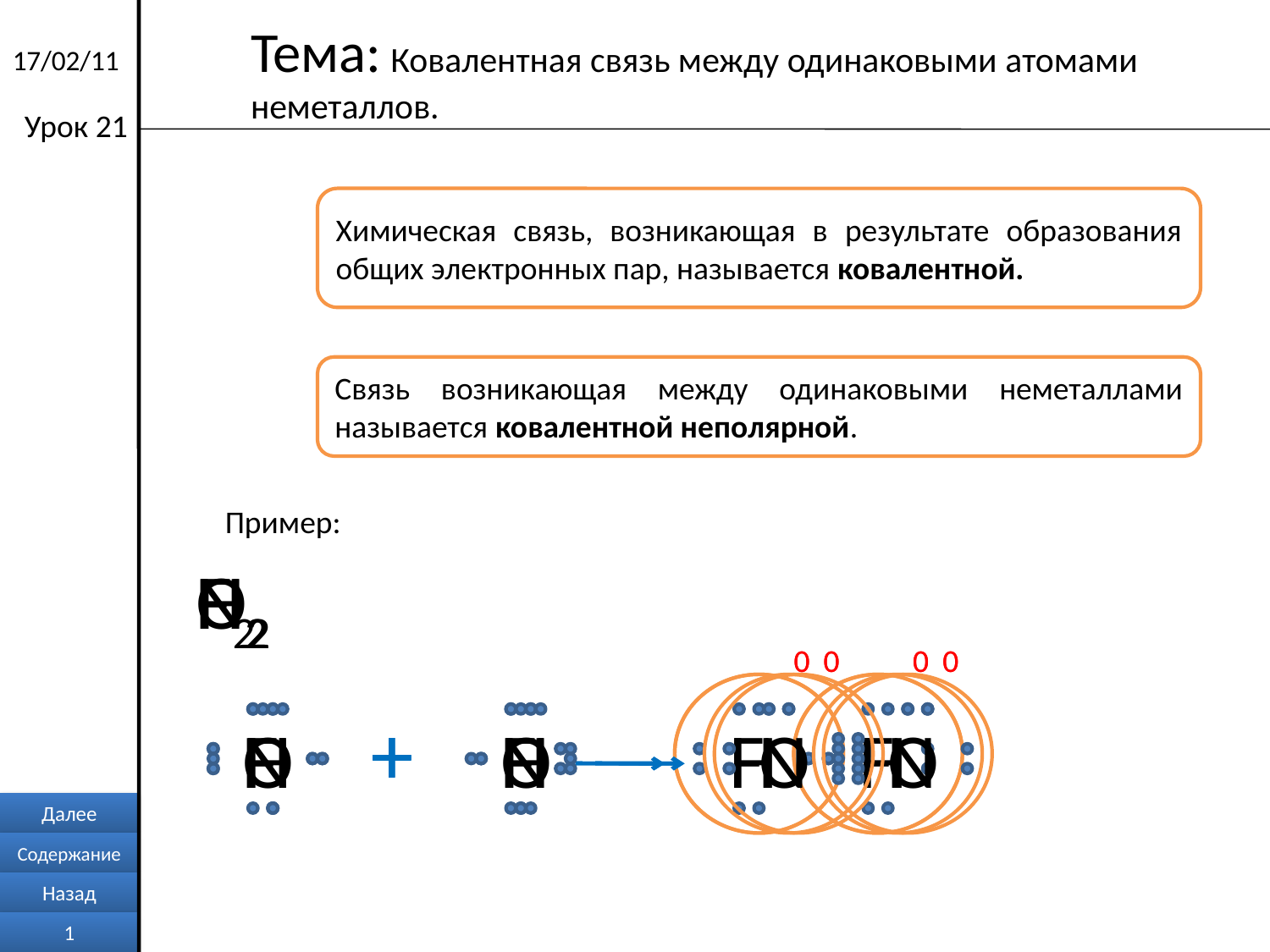

Тема: Ковалентная связь между одинаковыми атомами неметаллов.
17/02/11
Урок 21
Химическая связь, возникающая в результате образования общих электронных пар, называется ковалентной.
Связь возникающая между одинаковыми неметаллами называется ковалентной неполярной.
Пример:
Н2
F2
O2
N2
0
0
0
0
0
0
0
0

+
+
+
+
Н
F
O
N

Н
F
O
N

Н
F

O
N

Н
F

O
N

Далее

Содержание
Назад
1